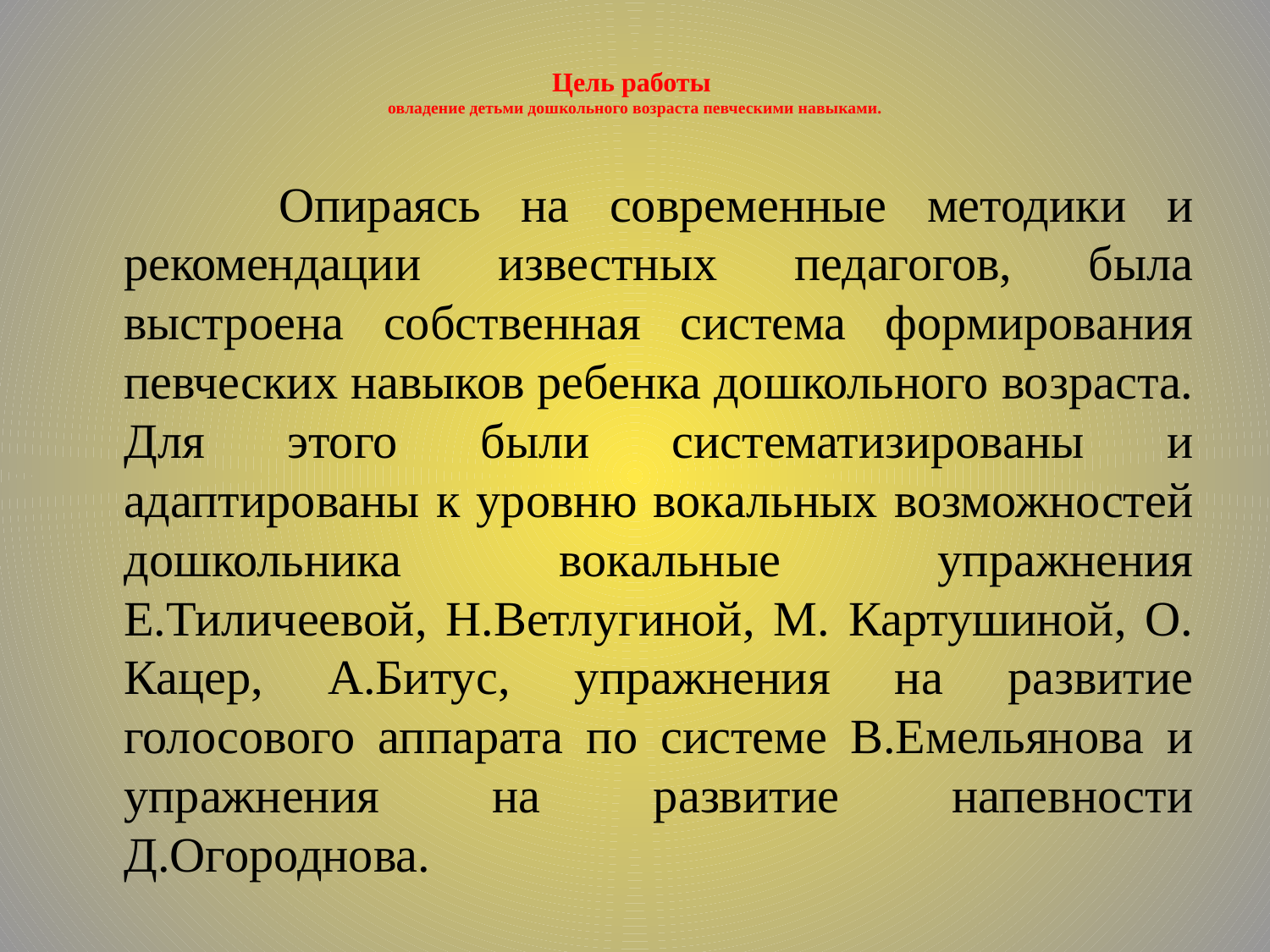

# Цель работы овладение детьми дошкольного возраста певческими навыками.
     Опираясь на современные методики и рекомендации известных педагогов, была выстроена собственная система формирования певческих навыков ребенка дошкольного возраста. Для этого были систематизированы и адаптированы к уровню вокальных возможностей дошкольника вокальные упражнения Е.Тиличеевой, Н.Ветлугиной, М. Картушиной, О. Кацер, А.Битус, упражнения на развитие голосового аппарата по системе В.Емельянова и упражнения на развитие напевности Д.Огороднова.